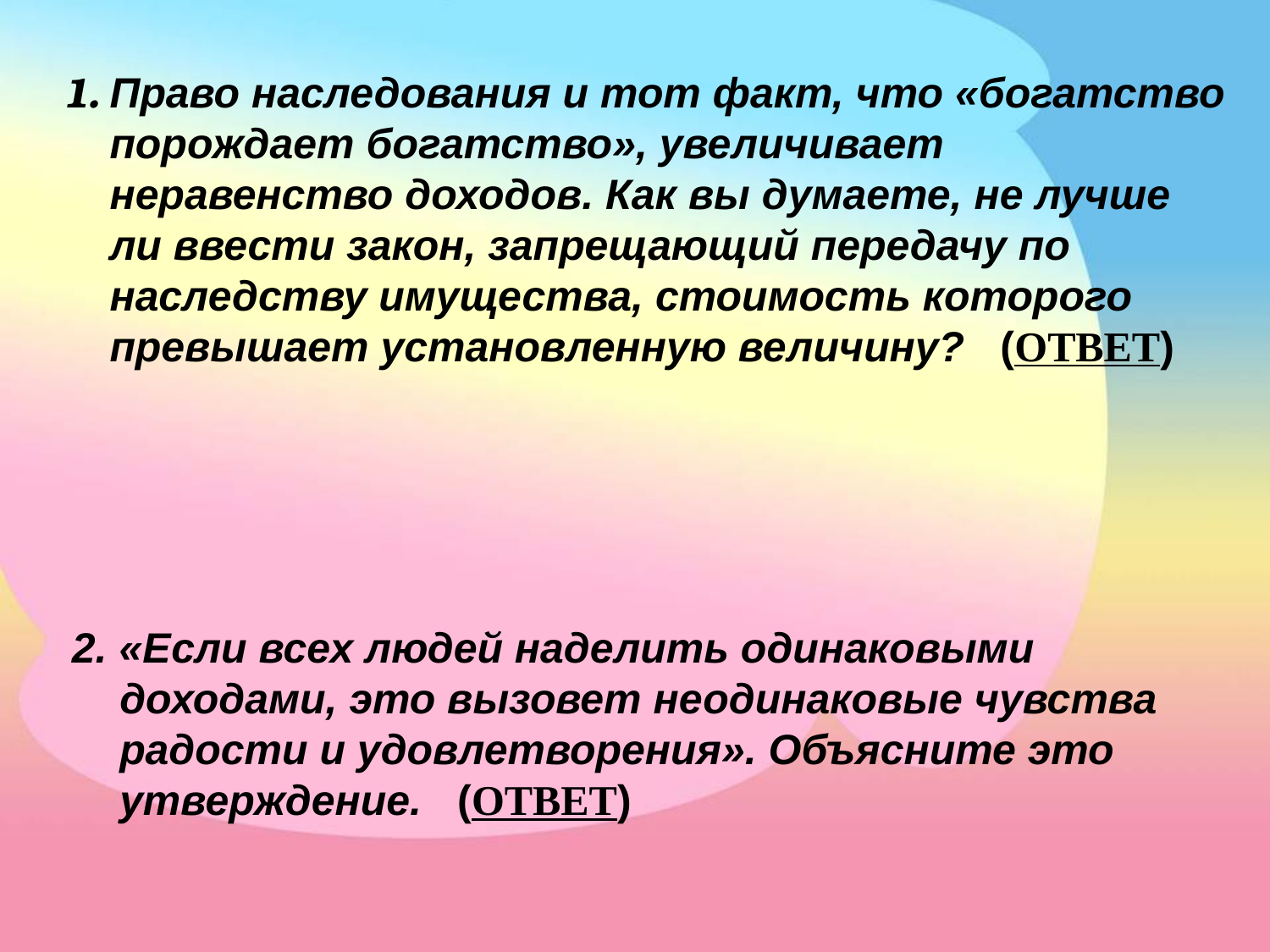

Право наследования и тот факт, что «богатство порождает богатство», увеличивает неравенство доходов. Как вы думаете, не лучше ли ввести закон, запрещающий передачу по наследству имущества, стоимость которого превышает установленную величину?   (ОТВЕТ)
2. «Если всех людей наделить одинаковыми доходами, это вызовет неодинаковые чувства радости и удовлетворения». Объясните это утверждение.   (ОТВЕТ)